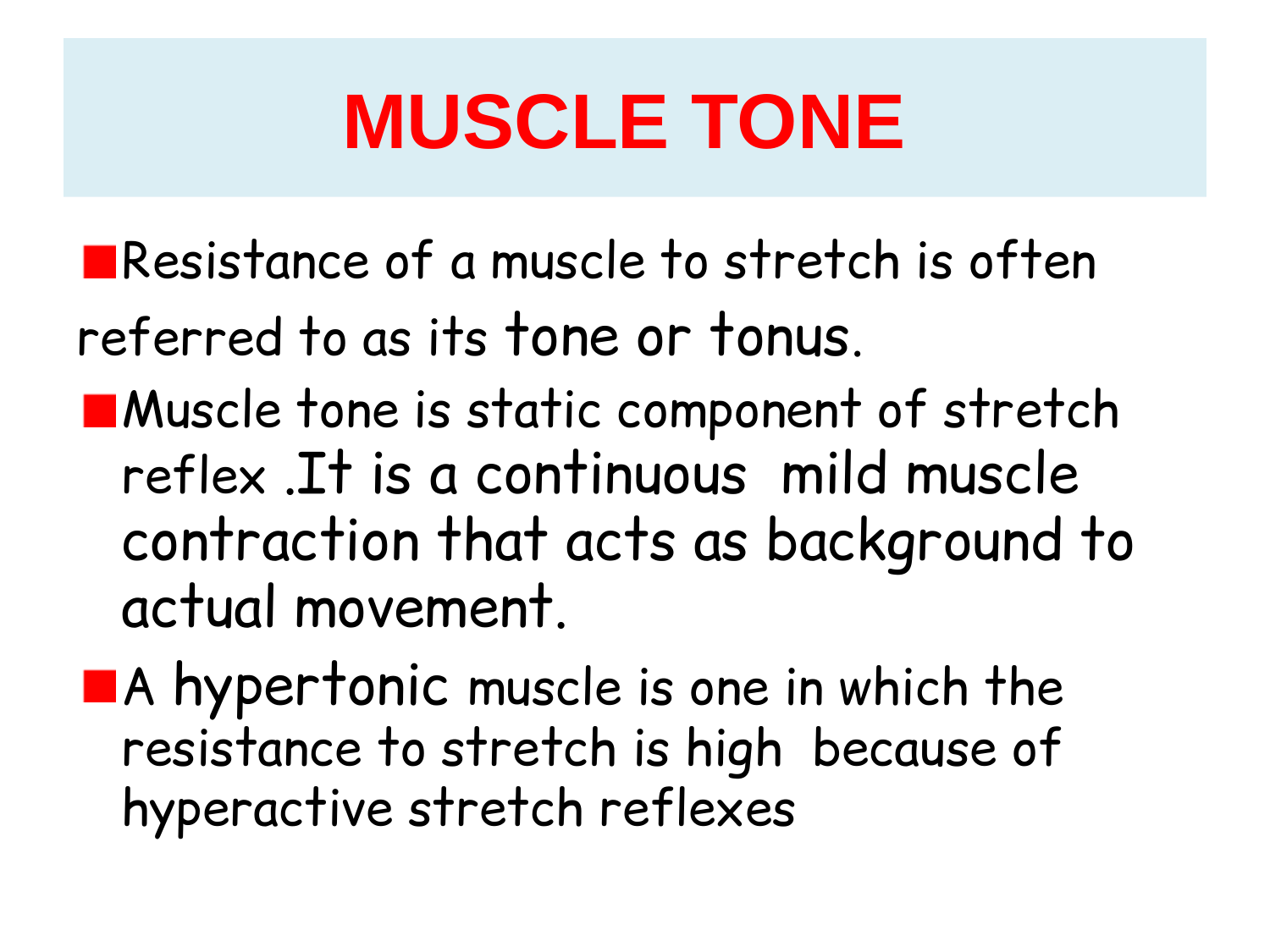

# MUSCLE TONE
Resistance of a muscle to stretch is often
referred to as its tone or tonus.
Muscle tone is static component of stretch reflex .It is a continuous  mild muscle contraction that acts as background to actual movement.
A hypertonic muscle is one in which the resistance to stretch is high  because of hyperactive stretch reflexes